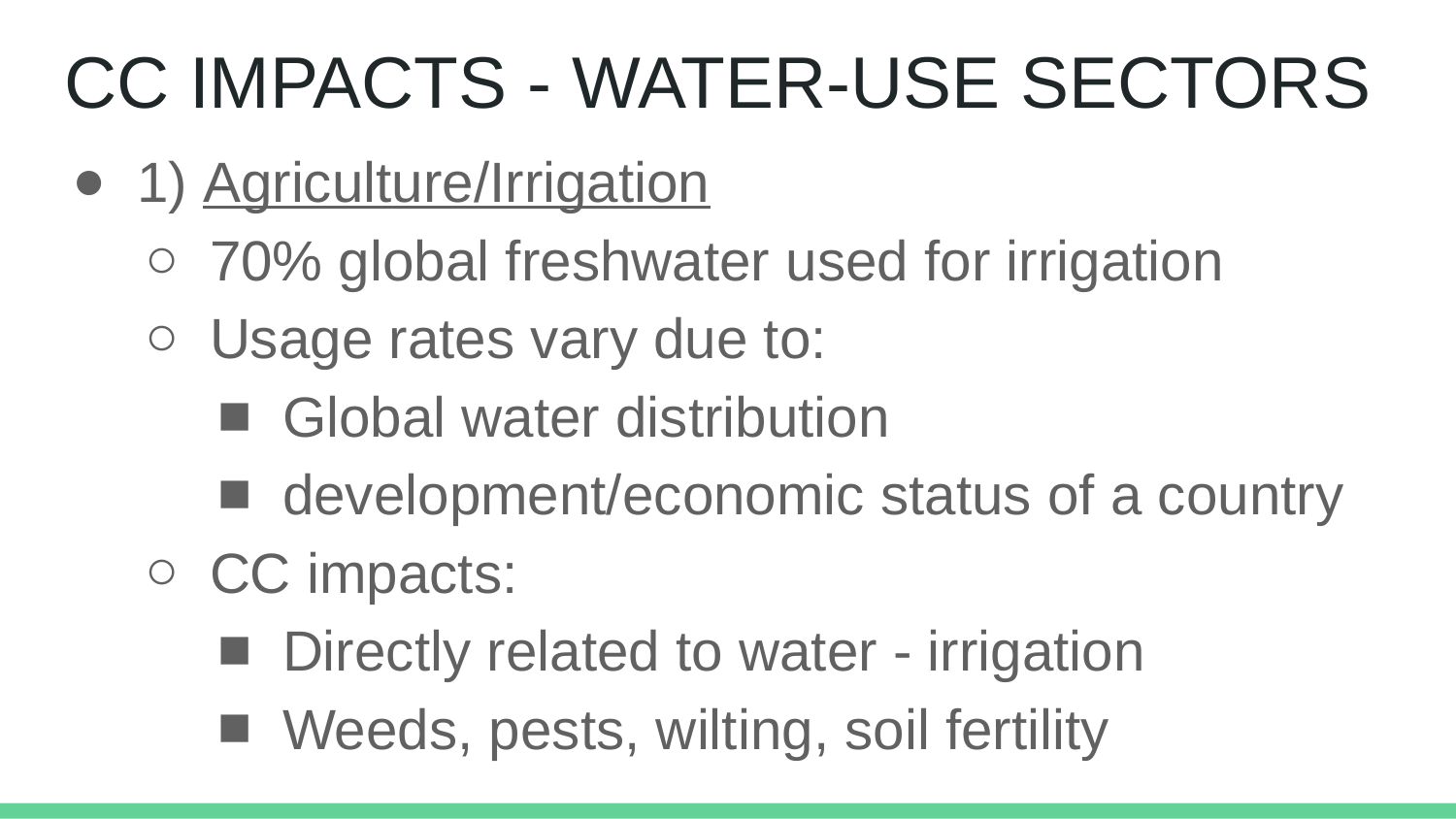

# CC IMPACTS - WATER-USE SECTORS

1) Agriculture/Irrigation
70% global freshwater used for irrigation
Usage rates vary due to:
Global water distribution
development/economic status of a country
CC impacts:
Directly related to water - irrigation
Weeds, pests, wilting, soil fertility